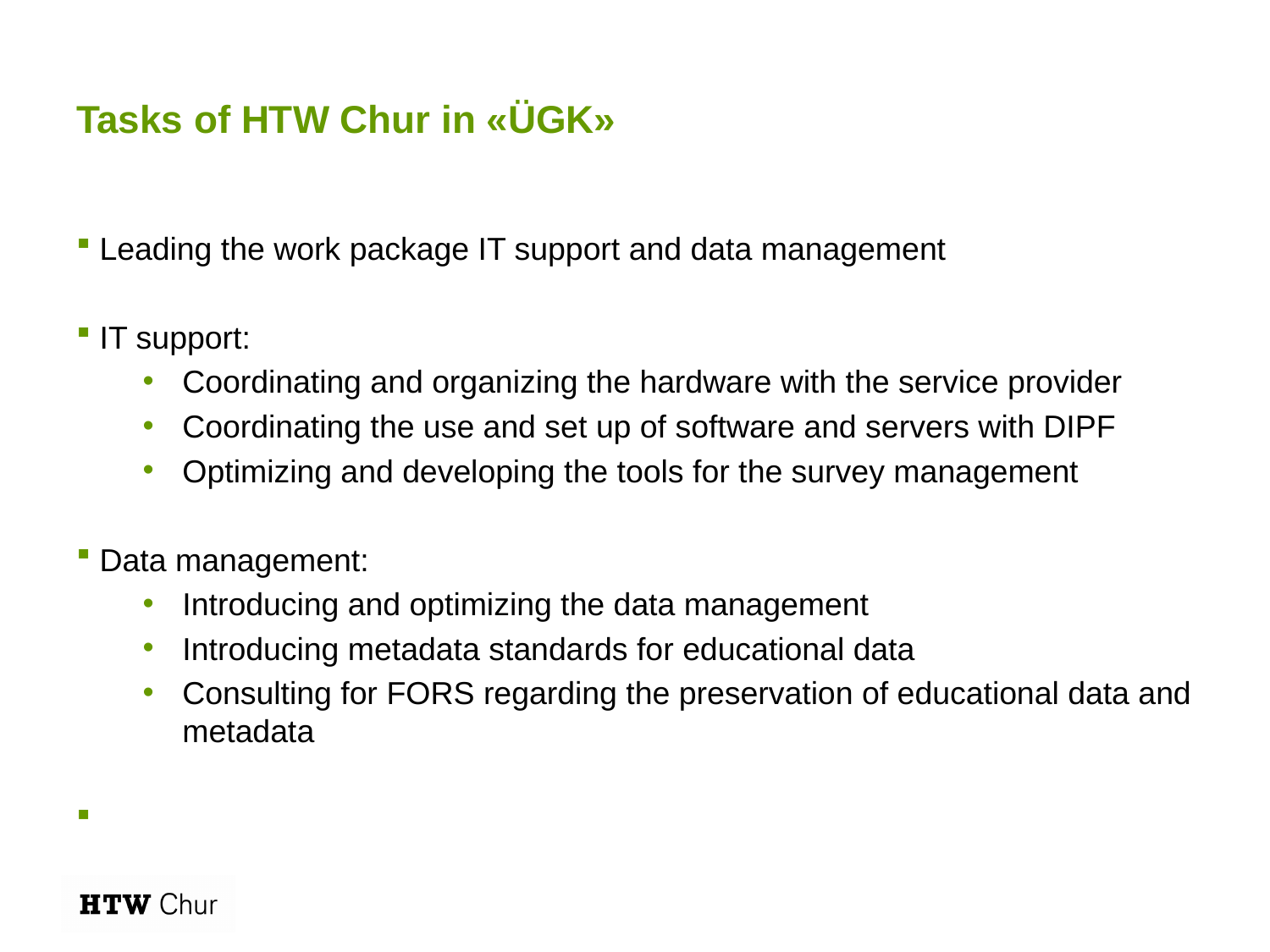

# Tasks of HTW Chur in «ÜGK»
 Leading the work package IT support and data management

 IT support:
Coordinating and organizing the hardware with the service provider
Coordinating the use and set up of software and servers with DIPF
Optimizing and developing the tools for the survey management

 Data management:
Introducing and optimizing the data management
Introducing metadata standards for educational data
Consulting for FORS regarding the preservation of educational data and metadata